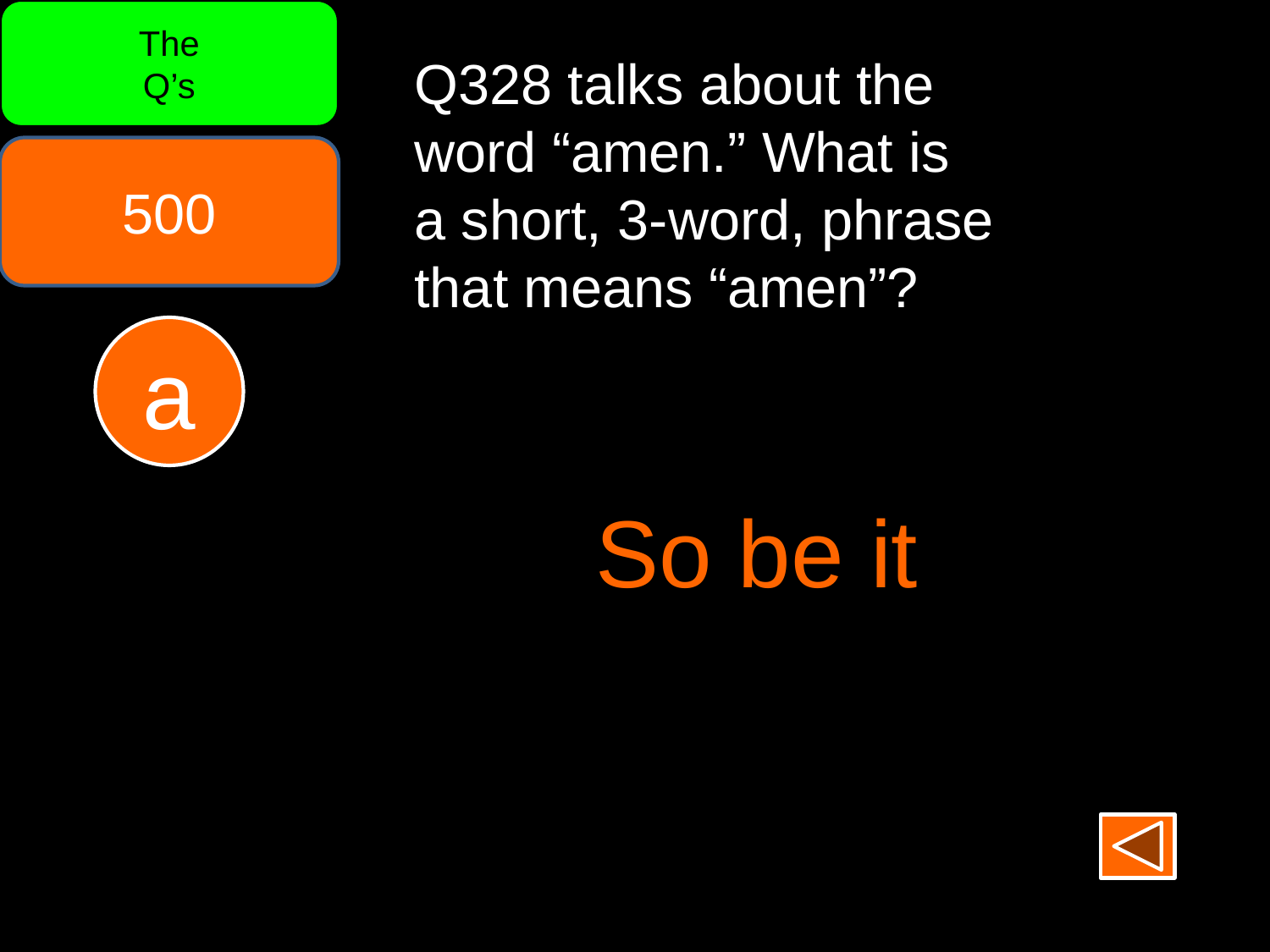

The
Q’s
Q328 talks about the
word “amen.” What is
a short, 3-word, phrase
that means “amen”?
500
a
So be it